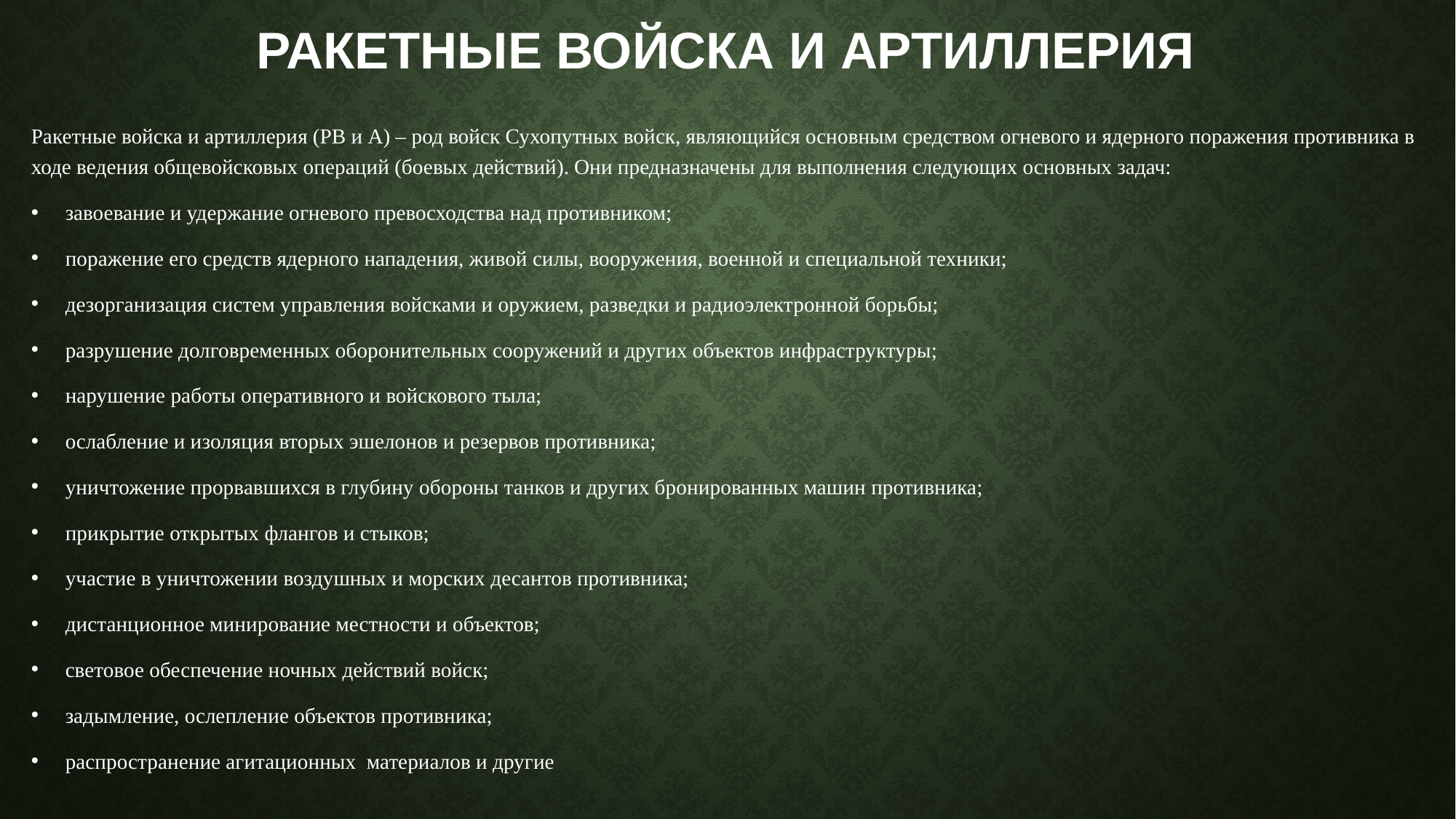

# Ракетные войска и артиллерия
Ракетные войска и артиллерия (РВ и А) – род войск Сухопутных войск, являющийся основным средством огневого и ядерного поражения противника в ходе ведения общевойсковых операций (боевых действий). Они предназначены для выполнения следующих основных задач:
завоевание и удержание огневого превосходства над противником;
поражение его средств ядерного нападения, живой силы, вооружения, военной и специальной техники;
дезорганизация систем управления войсками и оружием, разведки и радиоэлектронной борьбы;
разрушение долговременных оборонительных сооружений и других объектов инфраструктуры;
нарушение работы оперативного и войскового тыла;
ослабление и изоляция вторых эшелонов и резервов противника;
уничтожение прорвавшихся в глубину обороны танков и других бронированных машин противника;
прикрытие открытых флангов и стыков;
участие в уничтожении воздушных и морских десантов противника;
дистанционное минирование местности и объектов;
световое обеспечение ночных действий войск;
задымление, ослепление объектов противника;
распространение агитационных  материалов и другие